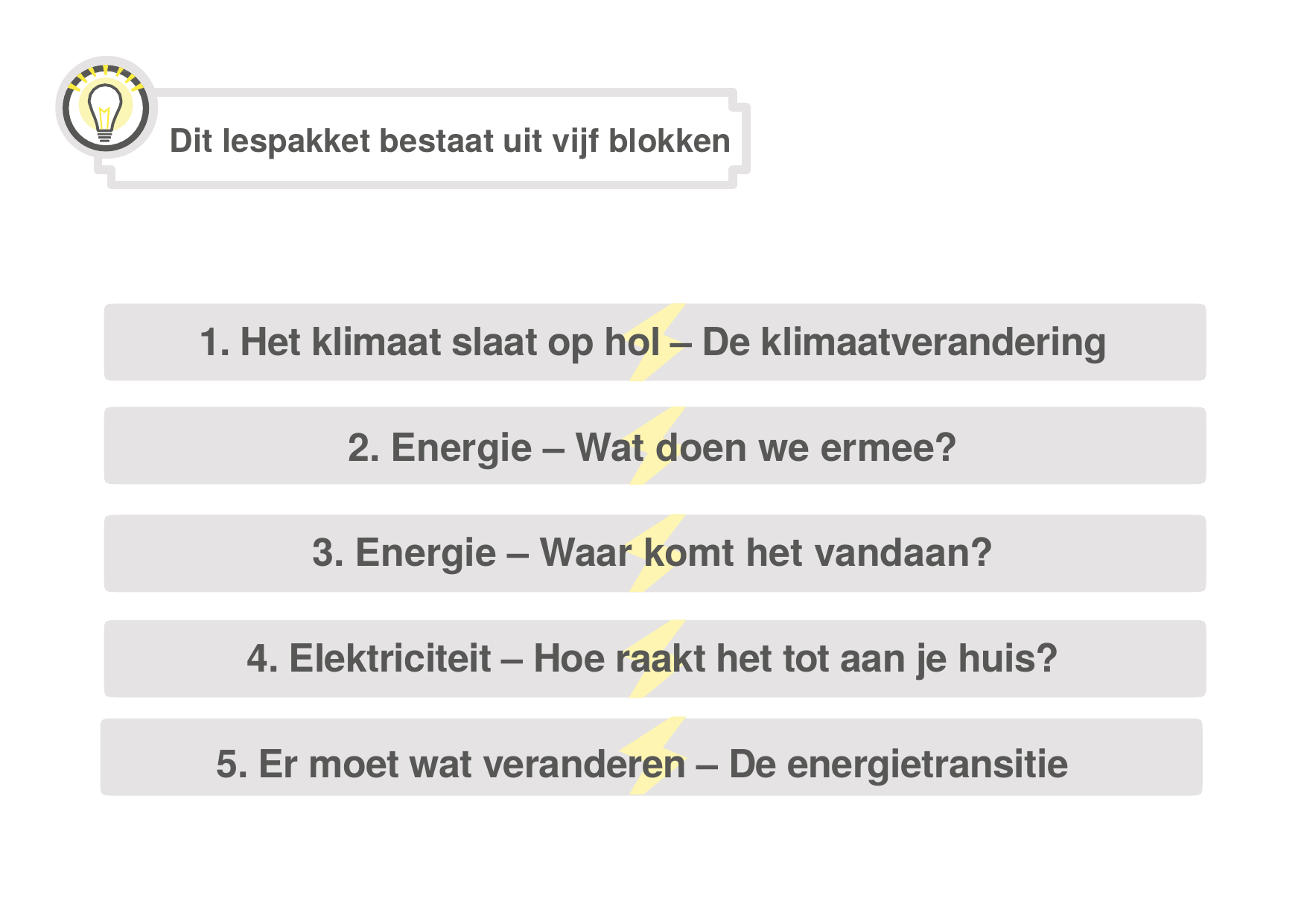

# Dit lespakket bestaat uit vijf blokken

1. Het klimaat slaat op hol – De klimaatverandering
2. Energie – Wat doen we ermee?
3. Energie – Waar komt het vandaan?
4. Elektriciteit – Hoe raakt het tot aan je huis?
5. Er moet wat veranderen – De energietransitie